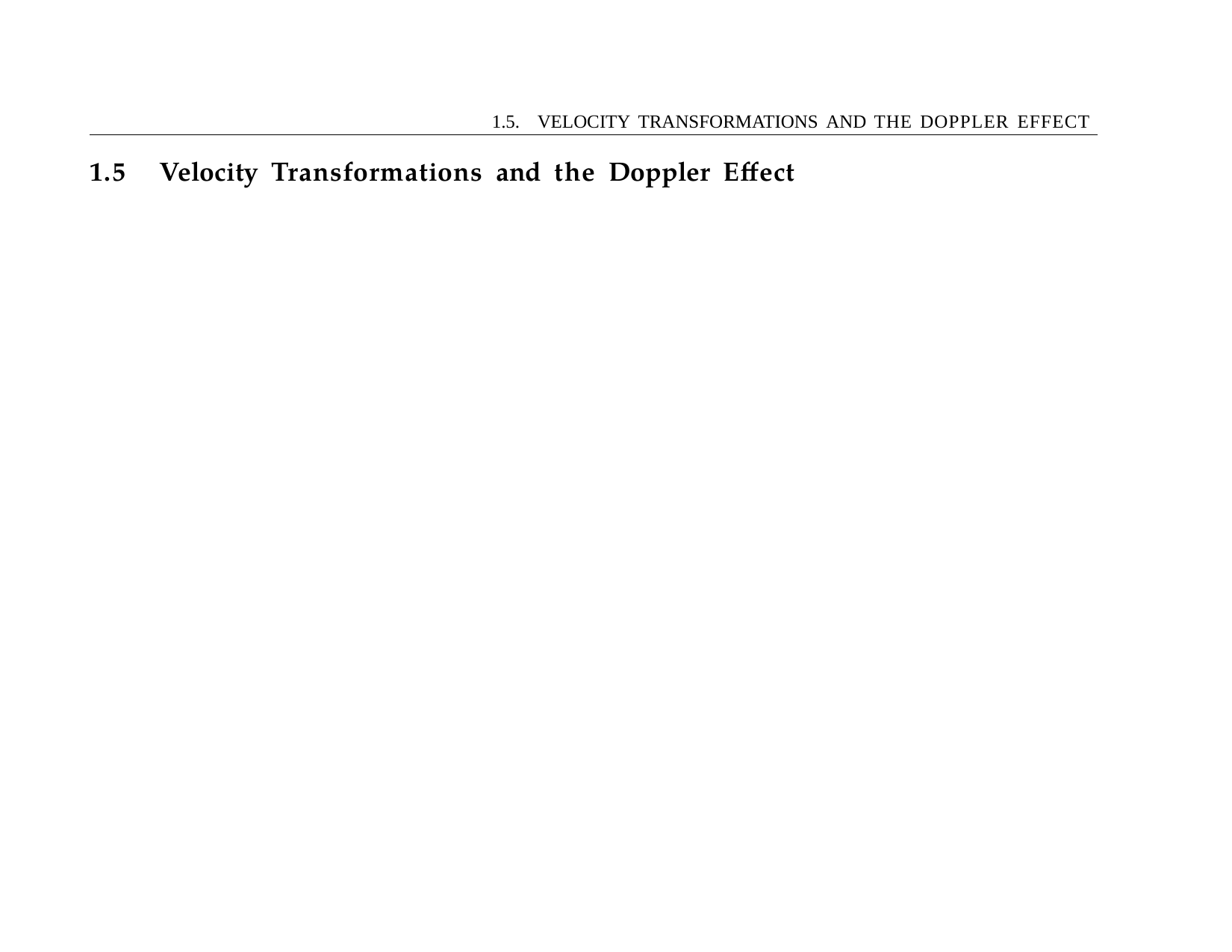

1.5.  VELOCITY TRANSFORMATIONS AND THE DOPPLER EFFECT

1.5	Velocity Transformations and the Doppler Effect